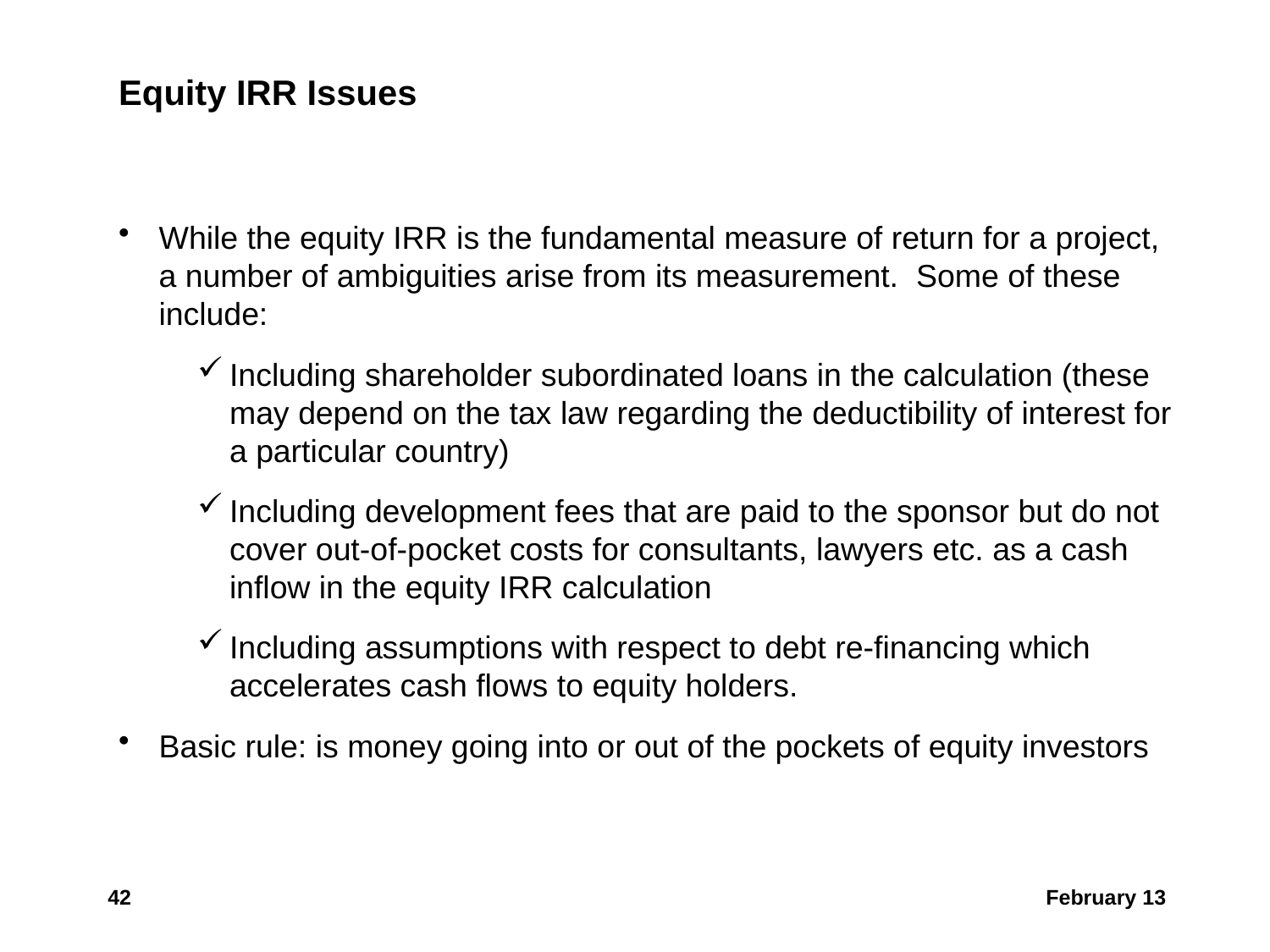

# Equity IRR Issues
While the equity IRR is the fundamental measure of return for a project, a number of ambiguities arise from its measurement.  Some of these include:
Including shareholder subordinated loans in the calculation (these may depend on the tax law regarding the deductibility of interest for a particular country)
Including development fees that are paid to the sponsor but do not cover out-of-pocket costs for consultants, lawyers etc. as a cash inflow in the equity IRR calculation
Including assumptions with respect to debt re-financing which accelerates cash flows to equity holders.
Basic rule: is money going into or out of the pockets of equity investors